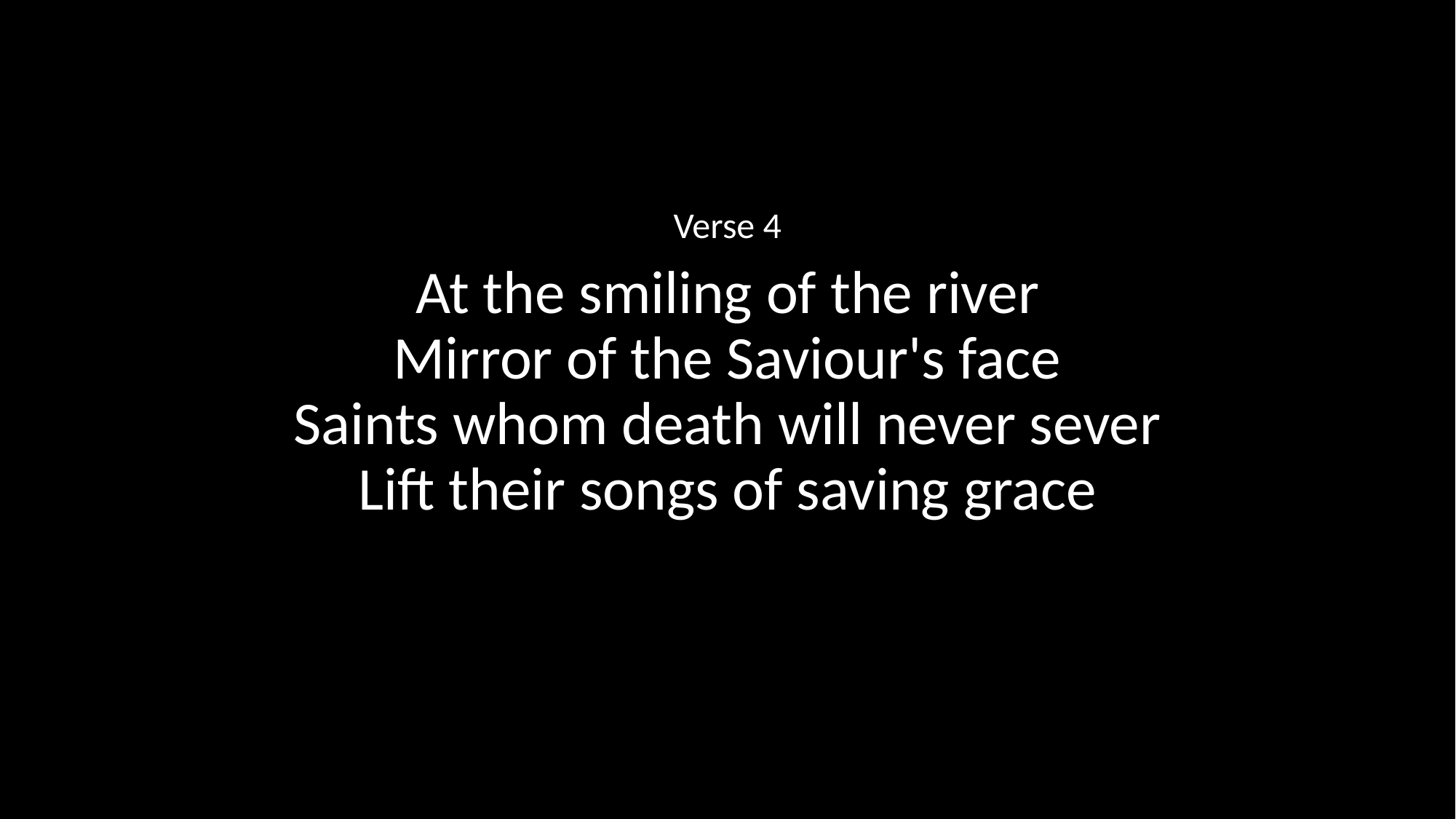

Verse 4
At the smiling of the river
Mirror of the Saviour's face
Saints whom death will never sever
Lift their songs of saving grace